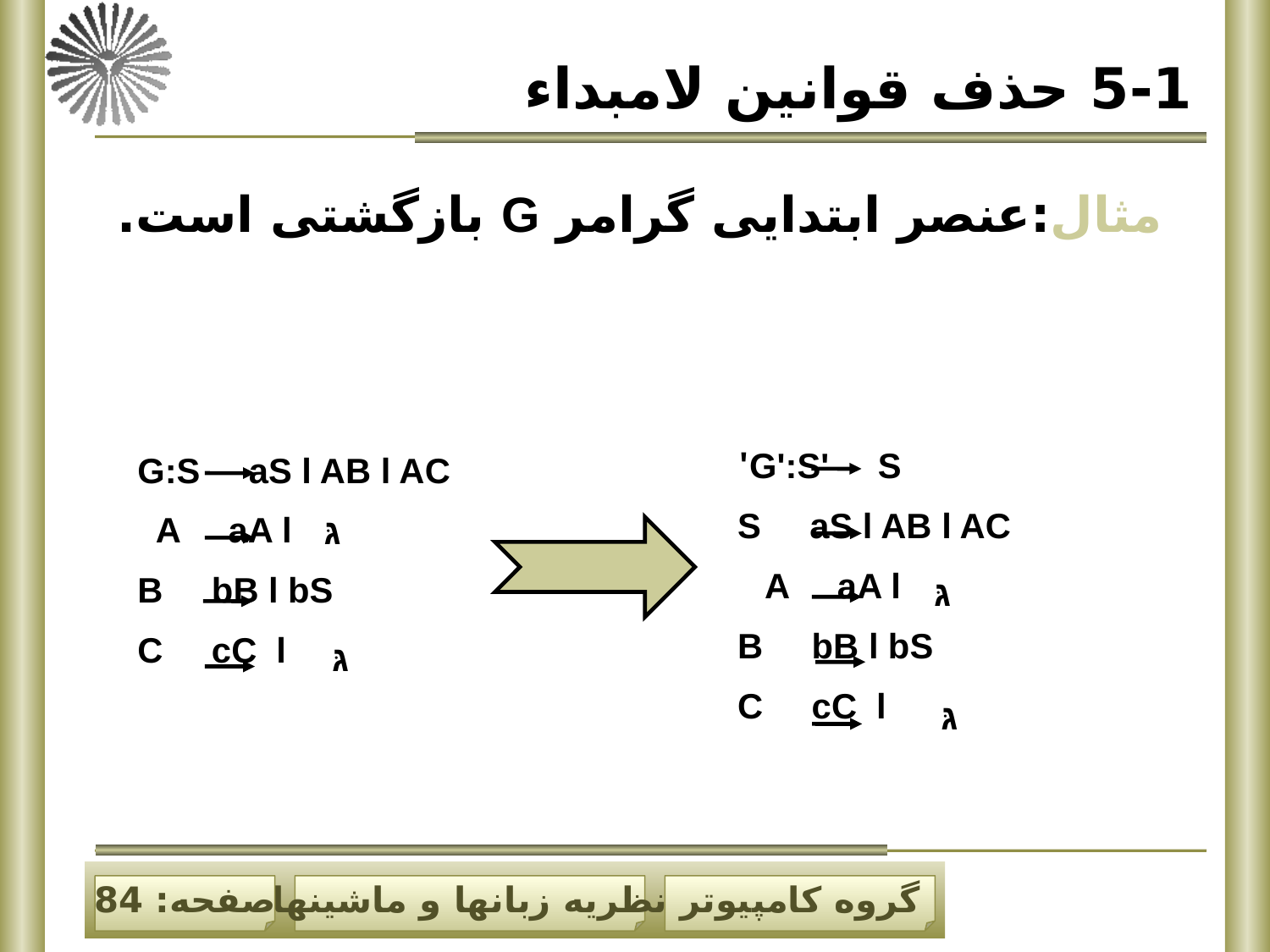

5-1 حذف قوانین لامبداء
مثال:عنصر ابتدایی گرامر G بازگشتی است.
G':S'     S'
     S     aS l AB l AC
     A     aA l
     B     bB l bS
     C     cC  l

גּ

גּ

G:S     aS l AB l AC
    A     aA l
    B     bB l bS
    C     cC  l

גּ

גּ